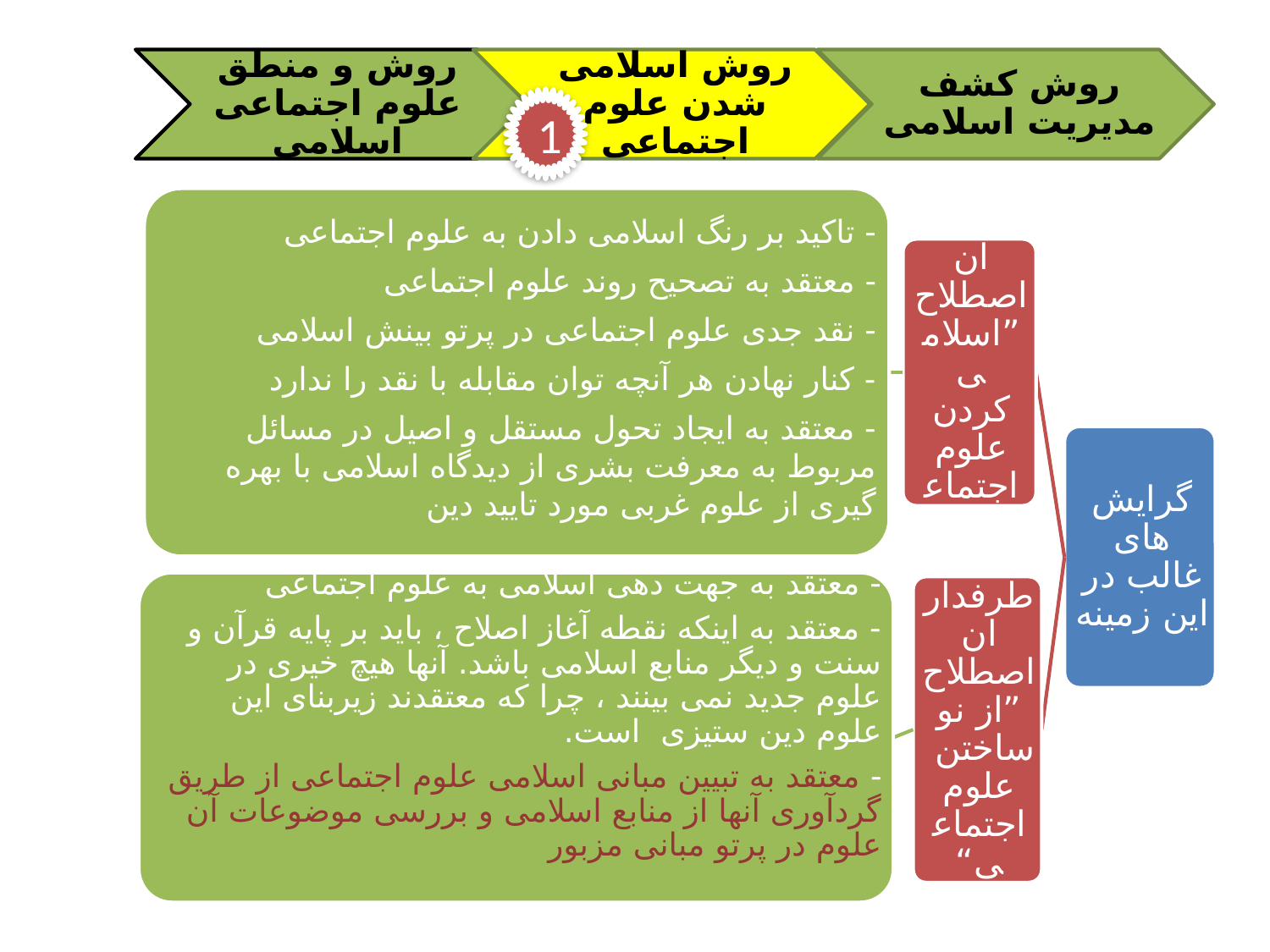

روش و منطق علوم اجتماعی اسلامی
روش اسلامی شدن علوم اجتماعی
روش کشف مدیریت اسلامی
1
گرایش های غالب در این زمینه

طرفداران اصطلاح ”اسلامی کردن علوم اجتماعی“

- تاکید بر رنگ اسلامی دادن به علوم اجتماعی
- معتقد به تصحیح روند علوم اجتماعی
- نقد جدی علوم اجتماعی در پرتو بینش اسلامی
- کنار نهادن هر آنچه توان مقابله با نقد را ندارد
- معتقد به ایجاد تحول مستقل و اصیل در مسائل مربوط به معرفت بشری از دیدگاه اسلامی با بهره گیری از علوم غربی مورد تایید دین

طرفداران اصطلاح ”از نو ساختن  علوم اجتماعی“

- معتقد به جهت دهی اسلامی به علوم اجتماعی
- معتقد به اینکه نقطه آغاز اصلاح ، باید بر پایه قرآن و سنت و دیگر منابع اسلامی باشد. آنها هیچ خیری در علوم جدید نمی بینند ، چرا که معتقدند زیربنای این علوم دین ستیزی  است.
- معتقد به تبیین مبانی اسلامی علوم اجتماعی از طریق گردآوری آنها از منابع اسلامی و بررسی موضوعات آن علوم در پرتو مبانی مزبور